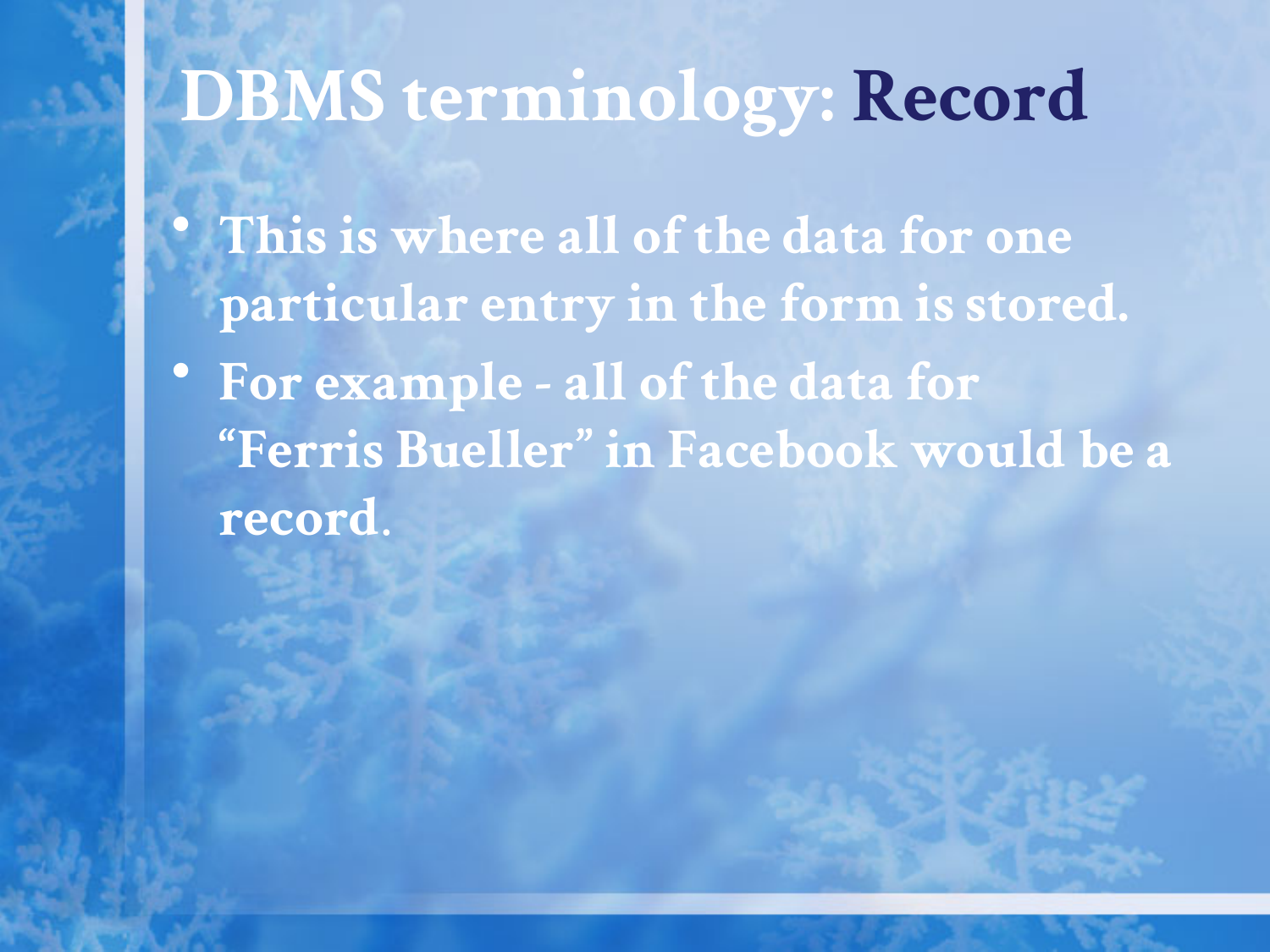

# DBMS terminology: Record
This is where all of the data for one particular entry in the form is stored.
For example - all of the data for
“Ferris Bueller” in Facebook would be a record.